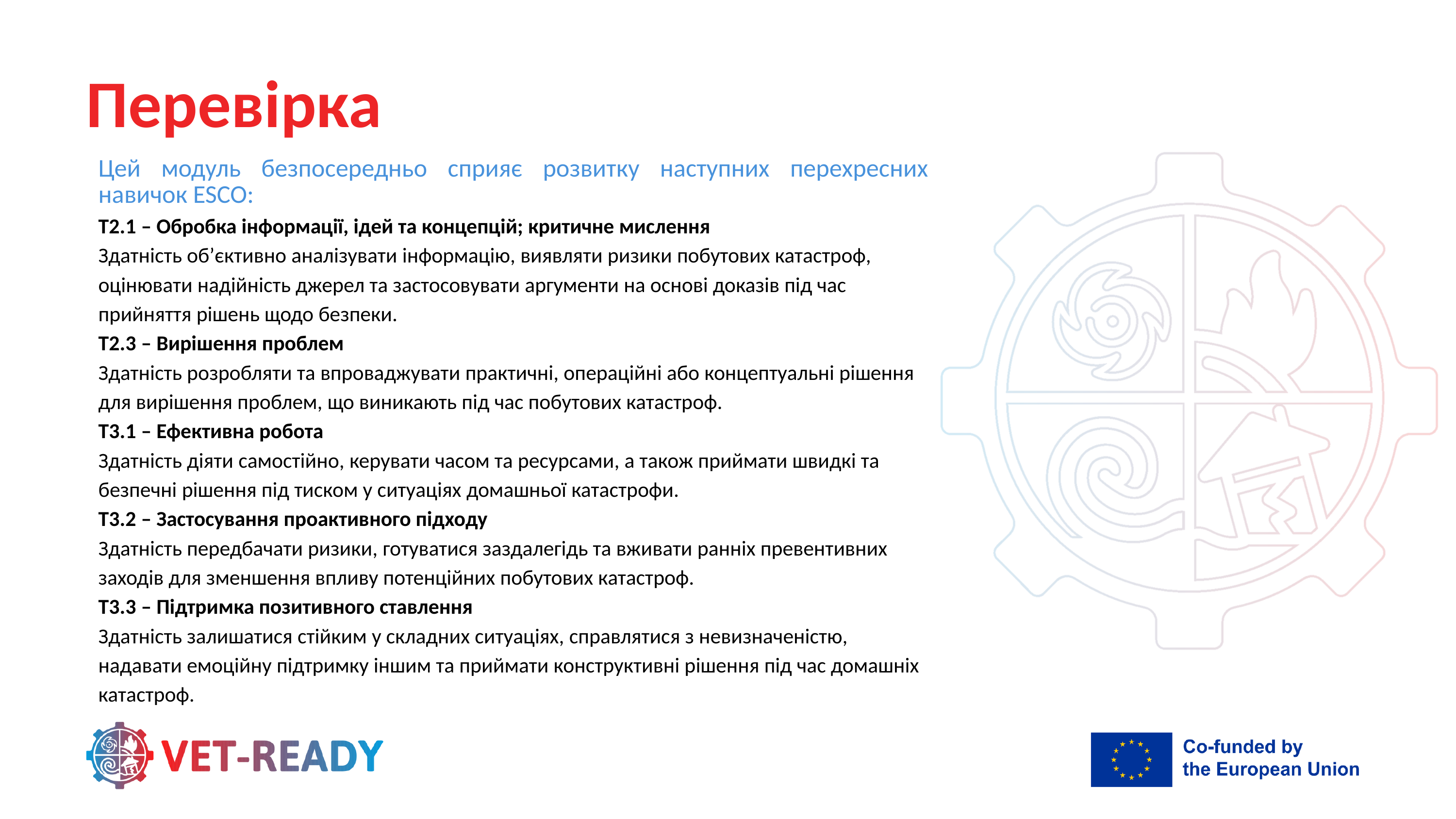

Перевірка

Цей модуль безпосередньо сприяє розвитку наступних перехресних навичок ESCO:
T2.1 – Обробка інформації, ідей та концепцій; критичне мислення
Здатність об’єктивно аналізувати інформацію, виявляти ризики побутових катастроф, оцінювати надійність джерел та застосовувати аргументи на основі доказів під час прийняття рішень щодо безпеки.
T2.3 – Вирішення проблем
Здатність розробляти та впроваджувати практичні, операційні або концептуальні рішення для вирішення проблем, що виникають під час побутових катастроф.
T3.1 – Ефективна робота
Здатність діяти самостійно, керувати часом та ресурсами, а також приймати швидкі та безпечні рішення під тиском у ситуаціях домашньої катастрофи.
T3.2 – Застосування проактивного підходу
Здатність передбачати ризики, готуватися заздалегідь та вживати ранніх превентивних заходів для зменшення впливу потенційних побутових катастроф.
T3.3 – Підтримка позитивного ставлення
Здатність залишатися стійким у складних ситуаціях, справлятися з невизначеністю, надавати емоційну підтримку іншим та приймати конструктивні рішення під час домашніх катастроф.